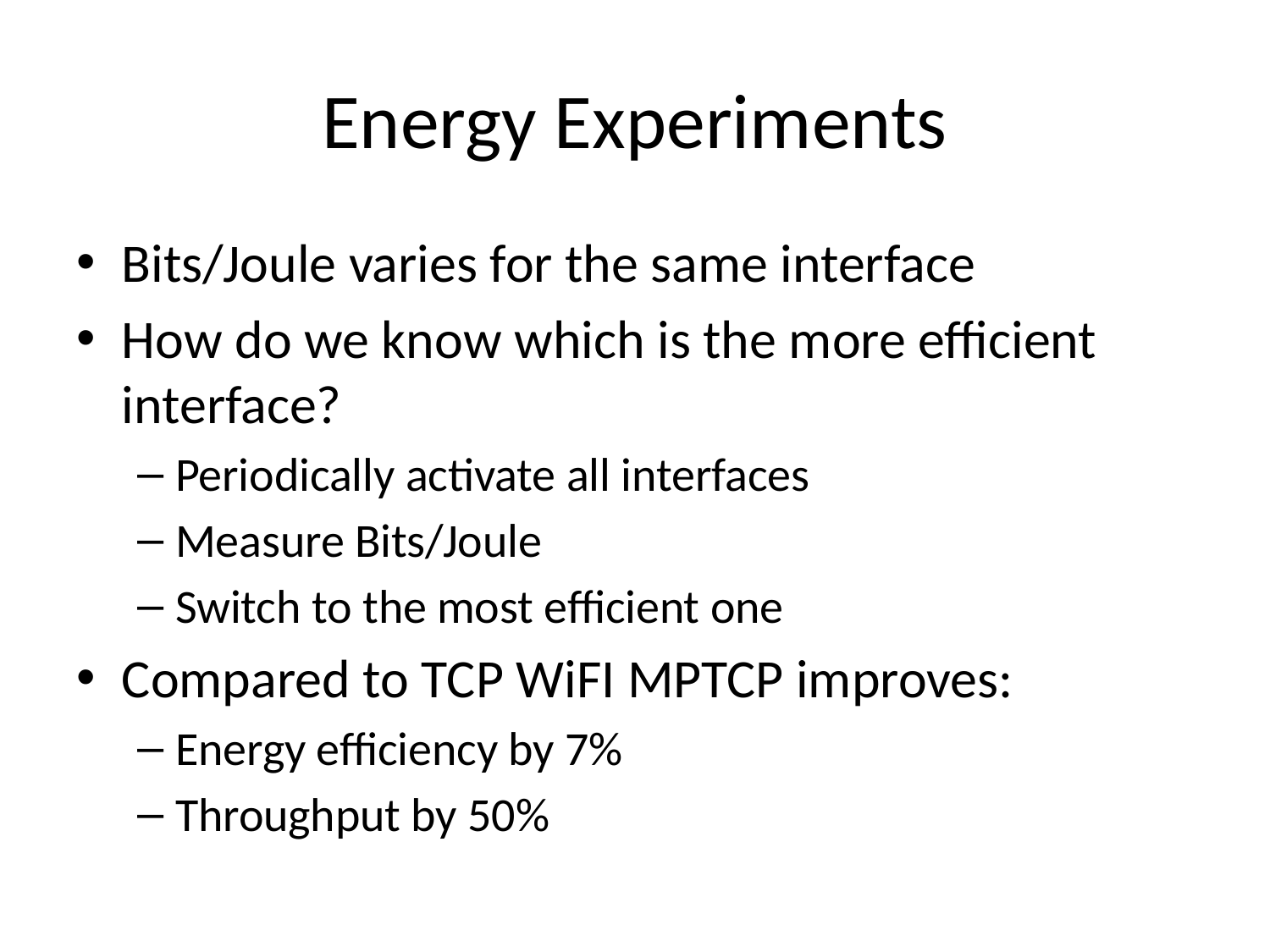

# Energy Experiments
Bits/Joule varies for the same interface
How do we know which is the more efficient interface?
Periodically activate all interfaces
Measure Bits/Joule
Switch to the most efficient one
Compared to TCP WiFI MPTCP improves:
Energy efficiency by 7%
Throughput by 50%